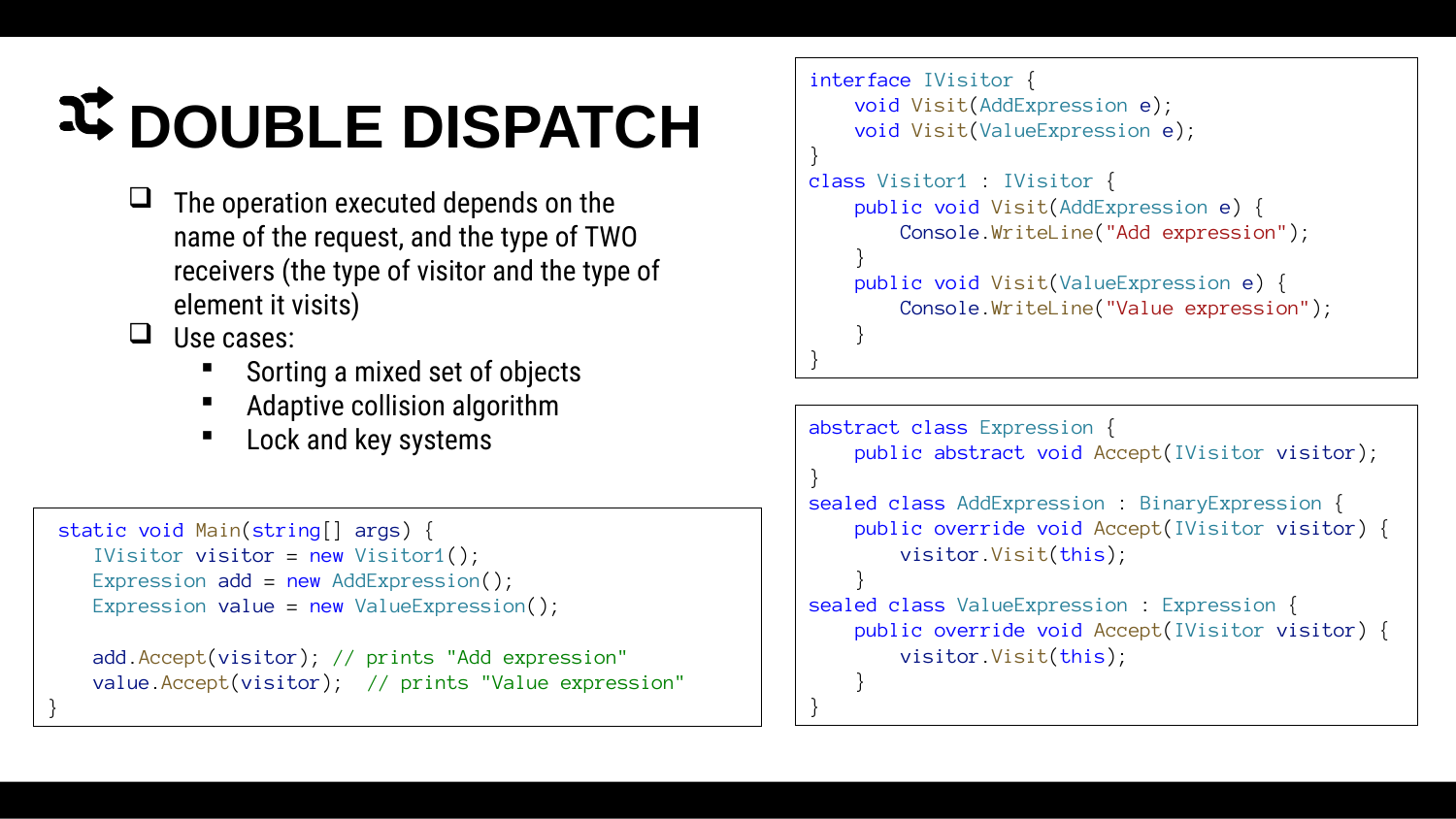

interface IVisitor {
    void Visit(AddExpression e);
    void Visit(ValueExpression e);
}
class Visitor1 : IVisitor {
    public void Visit(AddExpression e) {
        Console.WriteLine("Add expression");
    }
    public void Visit(ValueExpression e) {
        Console.WriteLine("Value expression");
    }
}
# DOUBLE DISPATCH

The operation executed depends on the name of the request, and the type of TWO receivers (the type of visitor and the type of element it visits)
Use cases:
Sorting a mixed set of objects
Adaptive collision algorithm
Lock and key systems

abstract class Expression {
    public abstract void Accept(IVisitor visitor);
}
sealed class AddExpression : BinaryExpression {
    public override void Accept(IVisitor visitor) {
        visitor.Visit(this);
    }
sealed class ValueExpression : Expression {
    public override void Accept(IVisitor visitor) {
        visitor.Visit(this);
    }
}
 static void Main(string[] args) {
    IVisitor visitor = new Visitor1();
    Expression add = new AddExpression();
    Expression value = new ValueExpression();
    add.Accept(visitor); // prints "Add expression"
    value.Accept(visitor);  // prints "Value expression"
}